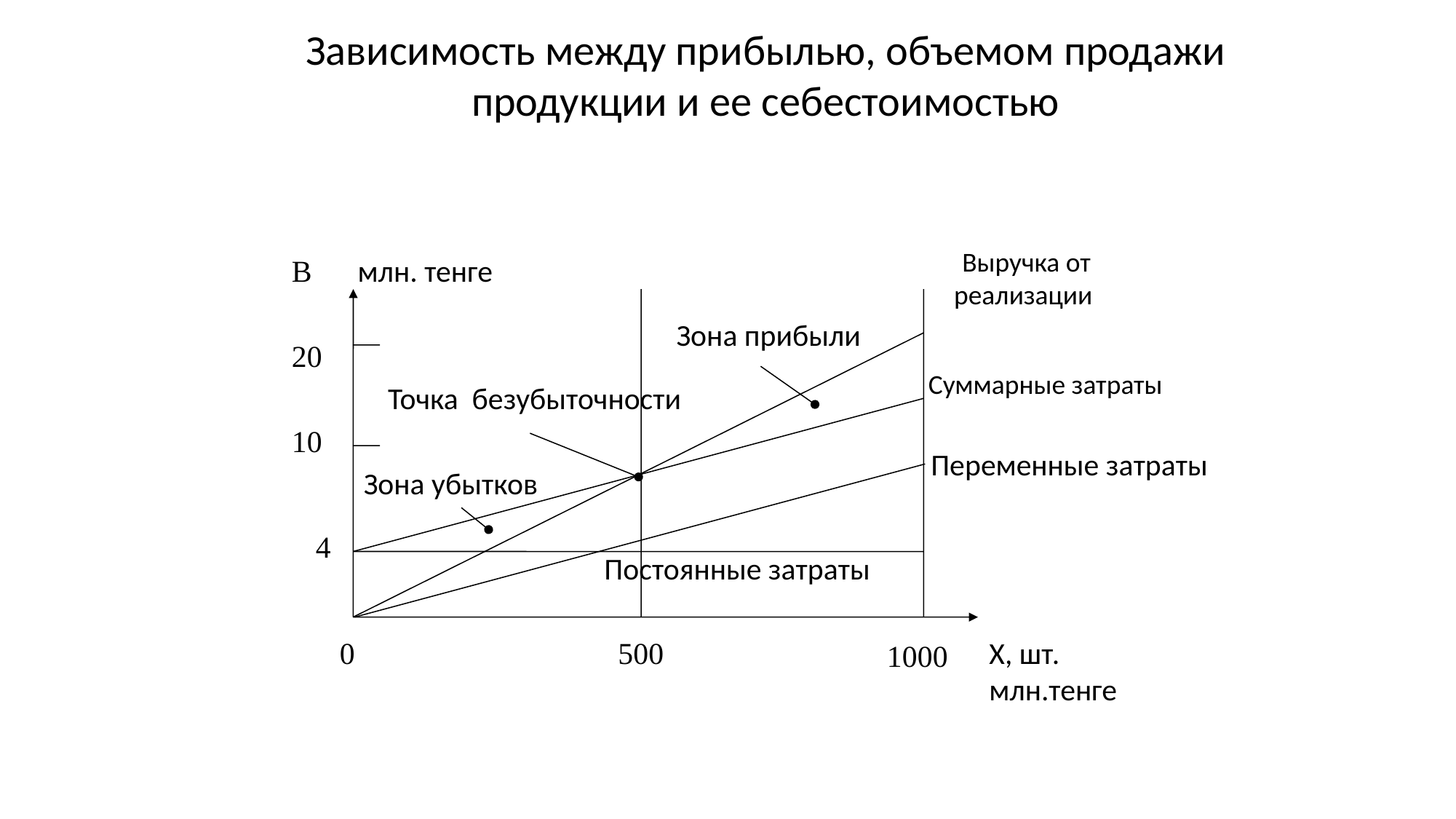

# Зависимость между прибылью, объемом продажи продукции и ее себестоимостью

В      млн. тенге

Зона прибыли

20
Точка  безубыточности
10
Переменные затраты

Зона убытков

4
Постоянные затраты

0
500
Х, шт.
млн.тенге
1000

Выручка от реализации
Суммарные затраты